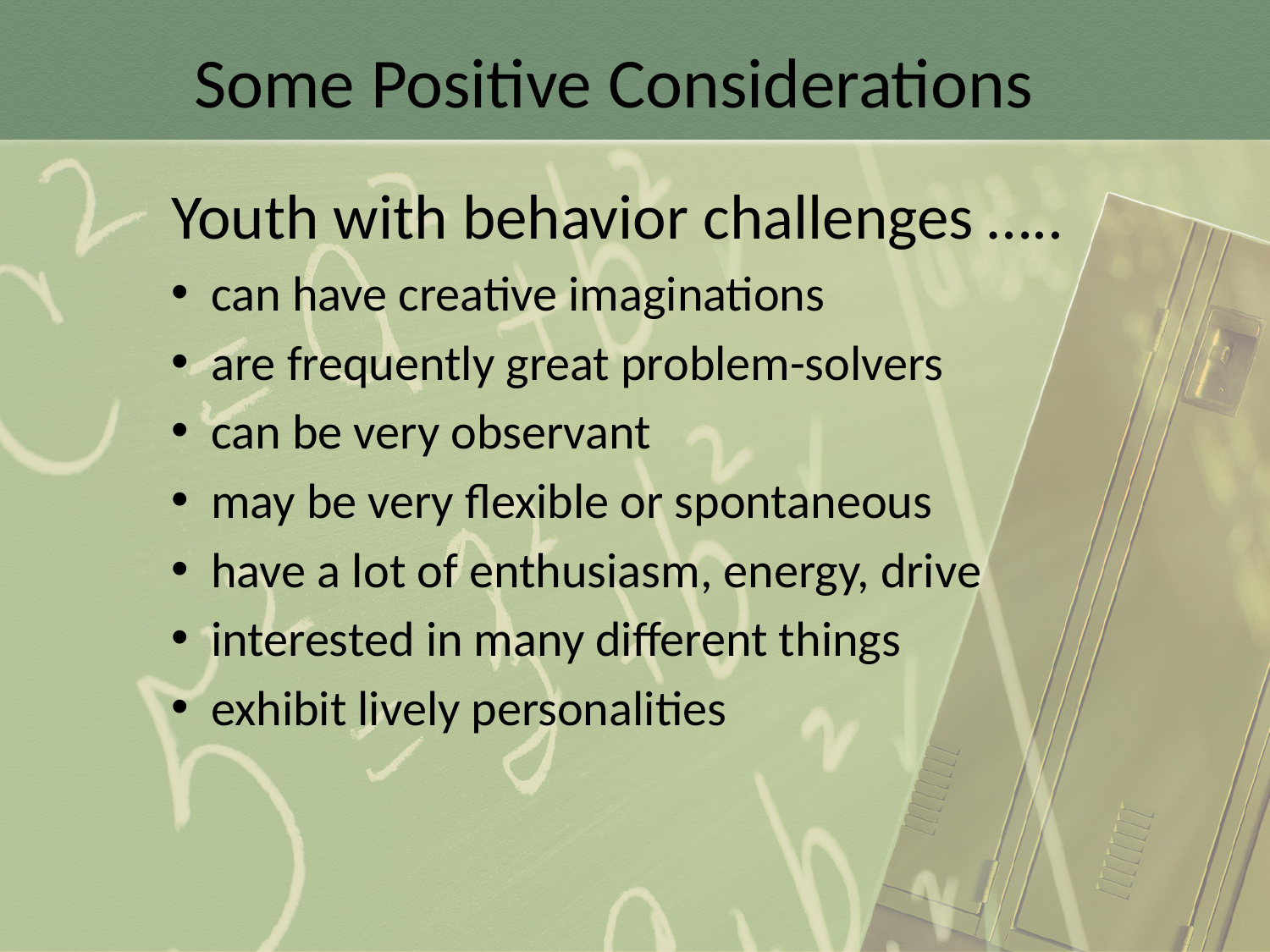

# Some Positive Considerations
Youth with behavior challenges …..
can have creative imaginations
are frequently great problem-solvers
can be very observant
may be very flexible or spontaneous
have a lot of enthusiasm, energy, drive
interested in many different things
exhibit lively personalities